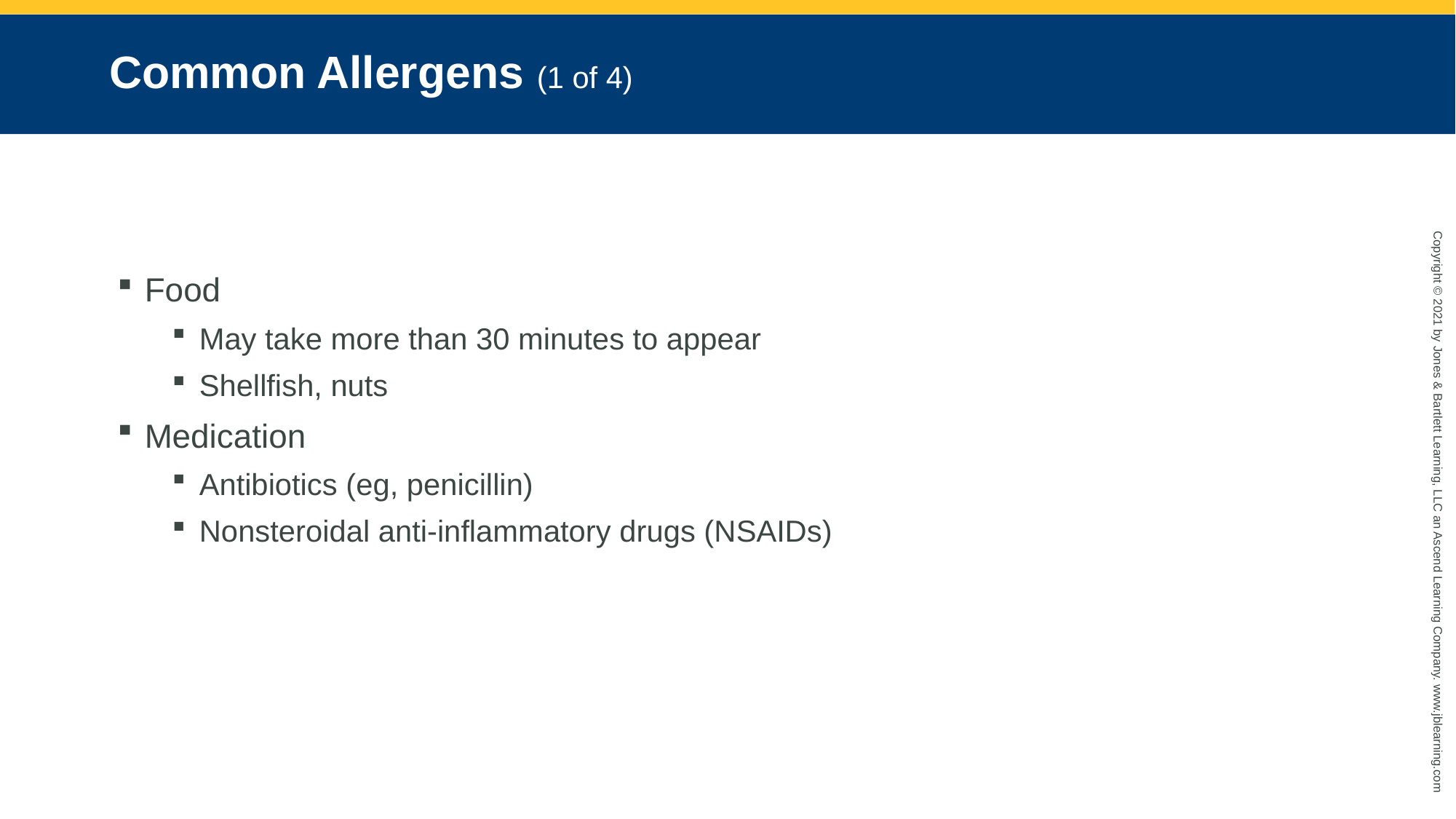

# Common Allergens (1 of 4)
Food
May take more than 30 minutes to appear
Shellfish, nuts
Medication
Antibiotics (eg, penicillin)
Nonsteroidal anti-inflammatory drugs (NSAIDs)